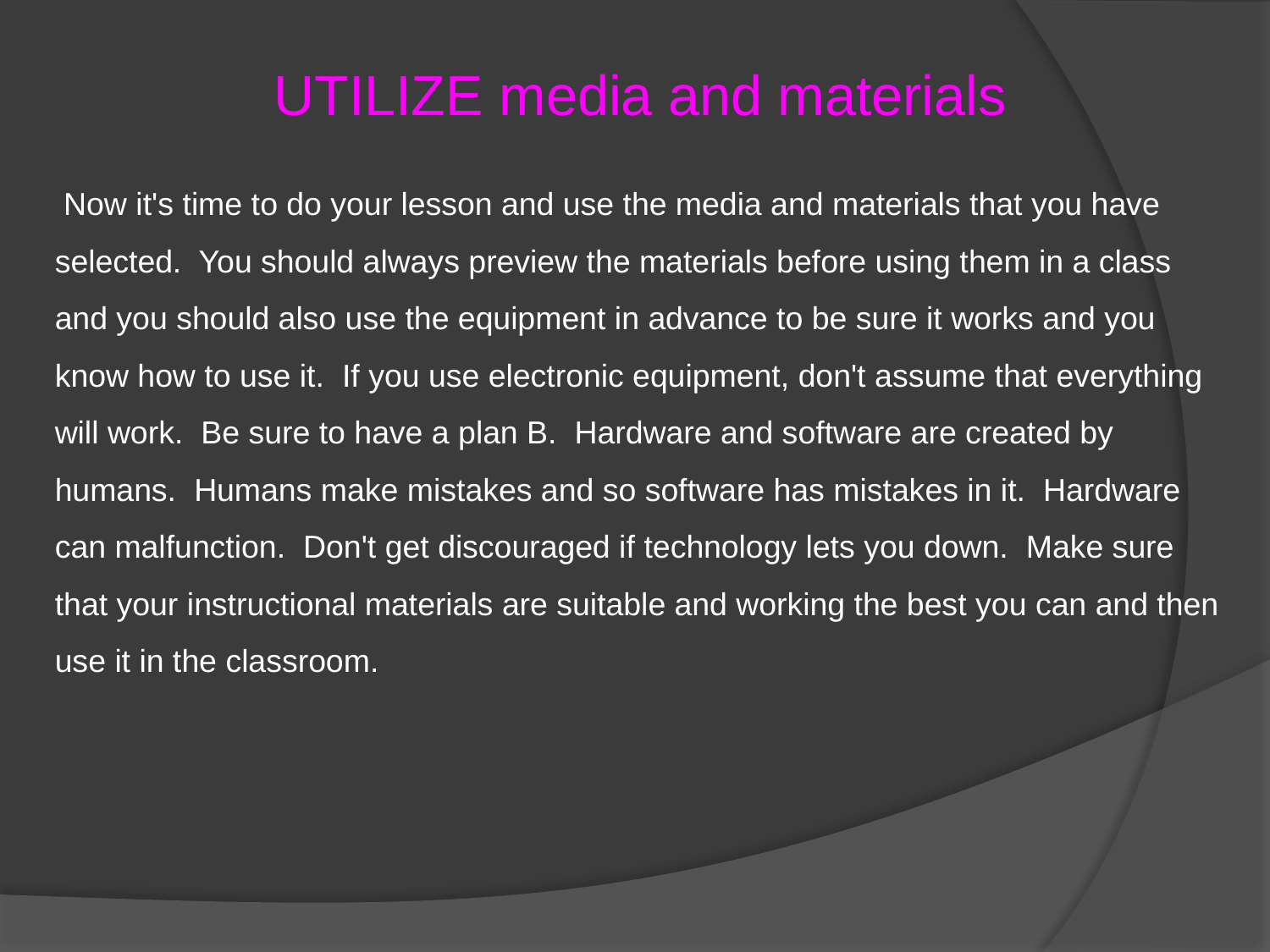

UTILIZE media and materials

 Now it's time to do your lesson and use the media and materials that you have selected.  You should always preview the materials before using them in a class and you should also use the equipment in advance to be sure it works and you know how to use it.  If you use electronic equipment, don't assume that everything will work.  Be sure to have a plan B.  Hardware and software are created by humans.  Humans make mistakes and so software has mistakes in it.  Hardware can malfunction.  Don't get discouraged if technology lets you down.  Make sure that your instructional materials are suitable and working the best you can and then use it in the classroom.